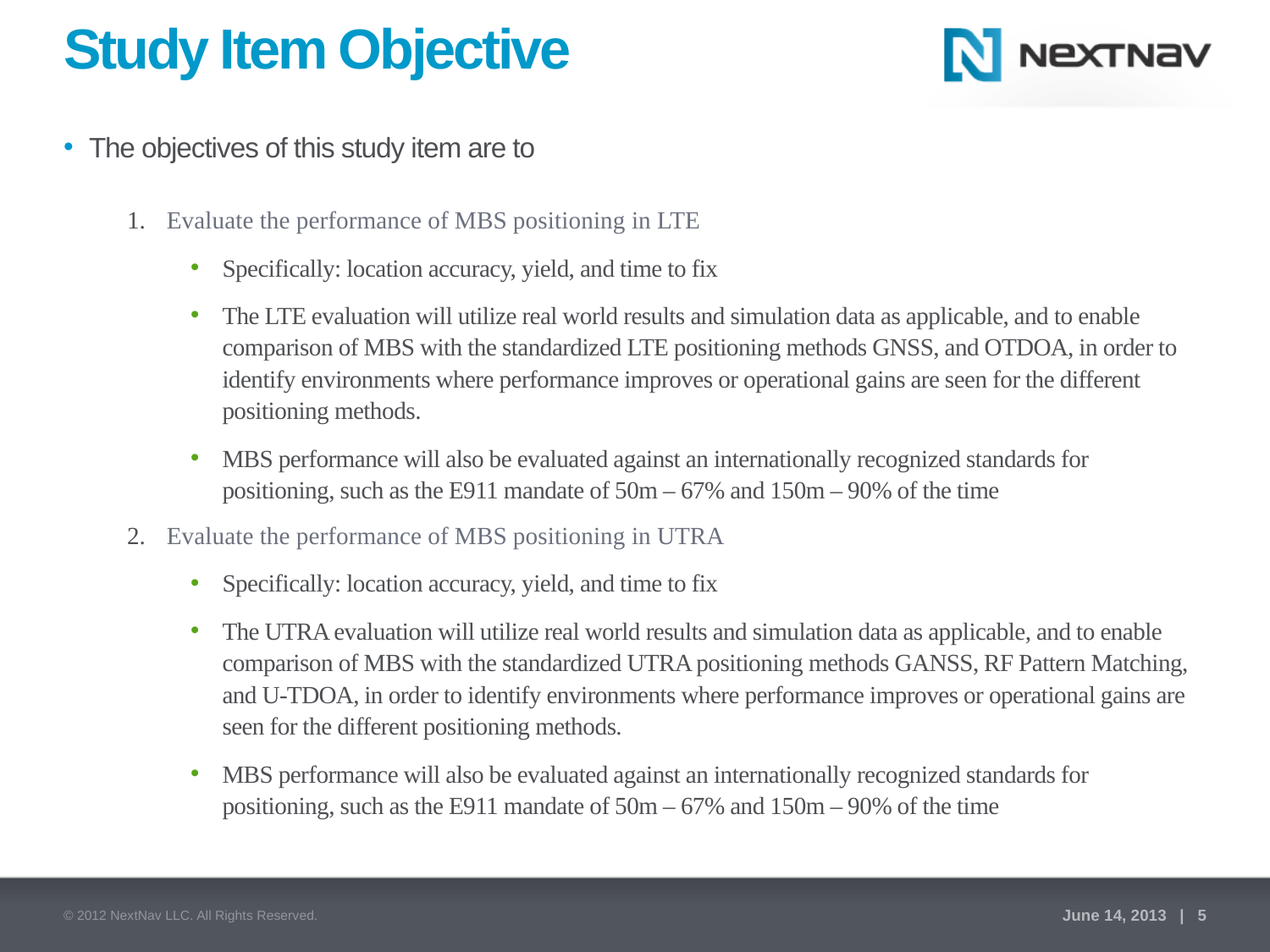

# Study Item Objective
The objectives of this study item are to

Evaluate the performance of MBS positioning in LTE
Specifically: location accuracy, yield, and time to fix
The LTE evaluation will utilize real world results and simulation data as applicable, and to enable comparison of MBS with the standardized LTE positioning methods GNSS, and OTDOA, in order to identify environments where performance improves or operational gains are seen for the different positioning methods.
MBS performance will also be evaluated against an internationally recognized standards for positioning, such as the E911 mandate of 50m – 67% and 150m – 90% of the time
Evaluate the performance of MBS positioning in UTRA
Specifically: location accuracy, yield, and time to fix
The UTRA evaluation will utilize real world results and simulation data as applicable, and to enable comparison of MBS with the standardized UTRA positioning methods GANSS, RF Pattern Matching, and U-TDOA, in order to identify environments where performance improves or operational gains are seen for the different positioning methods.
MBS performance will also be evaluated against an internationally recognized standards for positioning, such as the E911 mandate of 50m – 67% and 150m – 90% of the time
© 2012 NextNav LLC. All Rights Reserved.
June 14, 2013   |   5